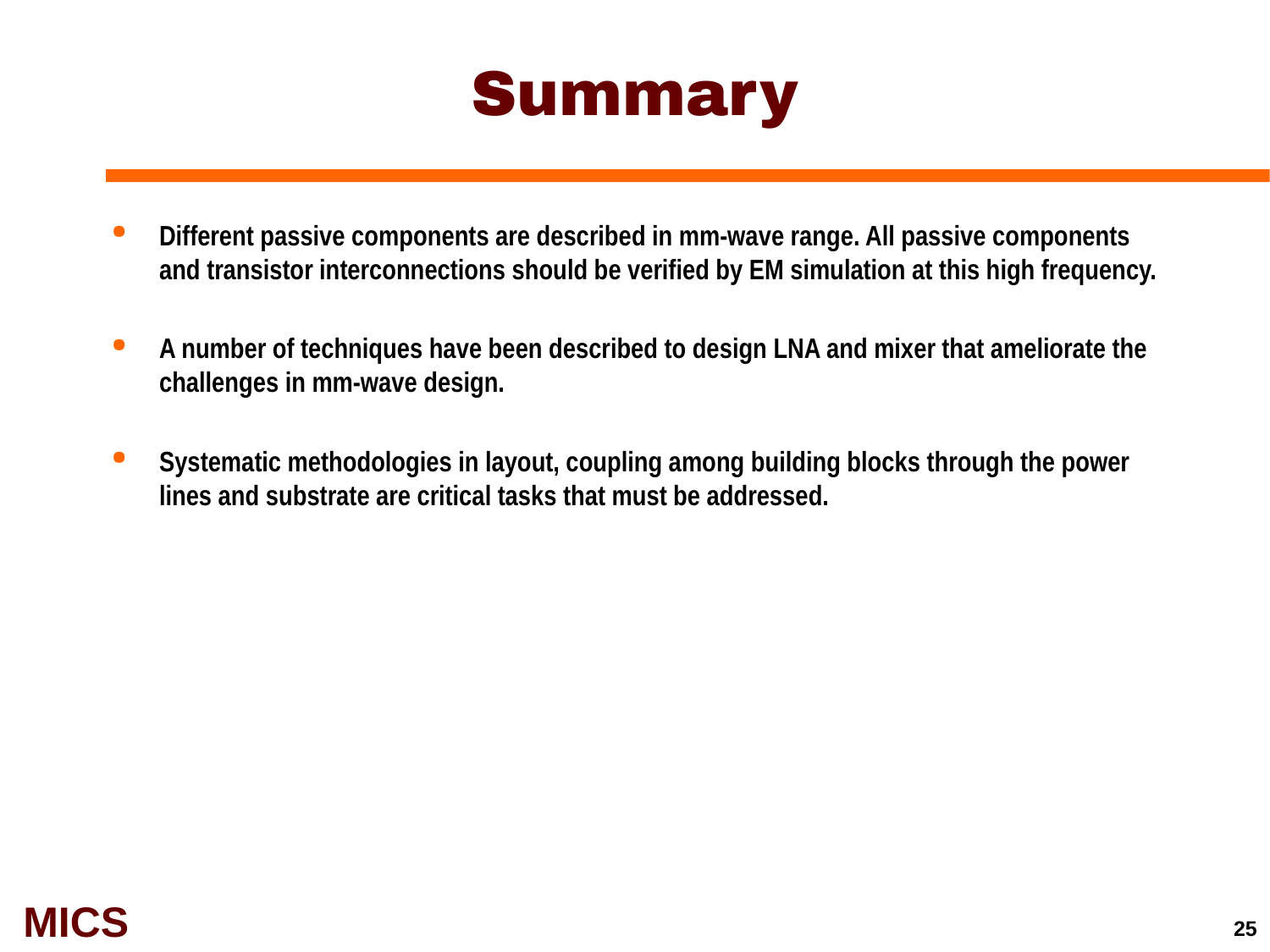

# Summary
Different passive components are described in mm-wave range. All passive components and transistor interconnections should be verified by EM simulation at this high frequency.

A number of techniques have been described to design LNA and mixer that ameliorate the challenges in mm-wave design.

Systematic methodologies in layout, coupling among building blocks through the power lines and substrate are critical tasks that must be addressed.
25